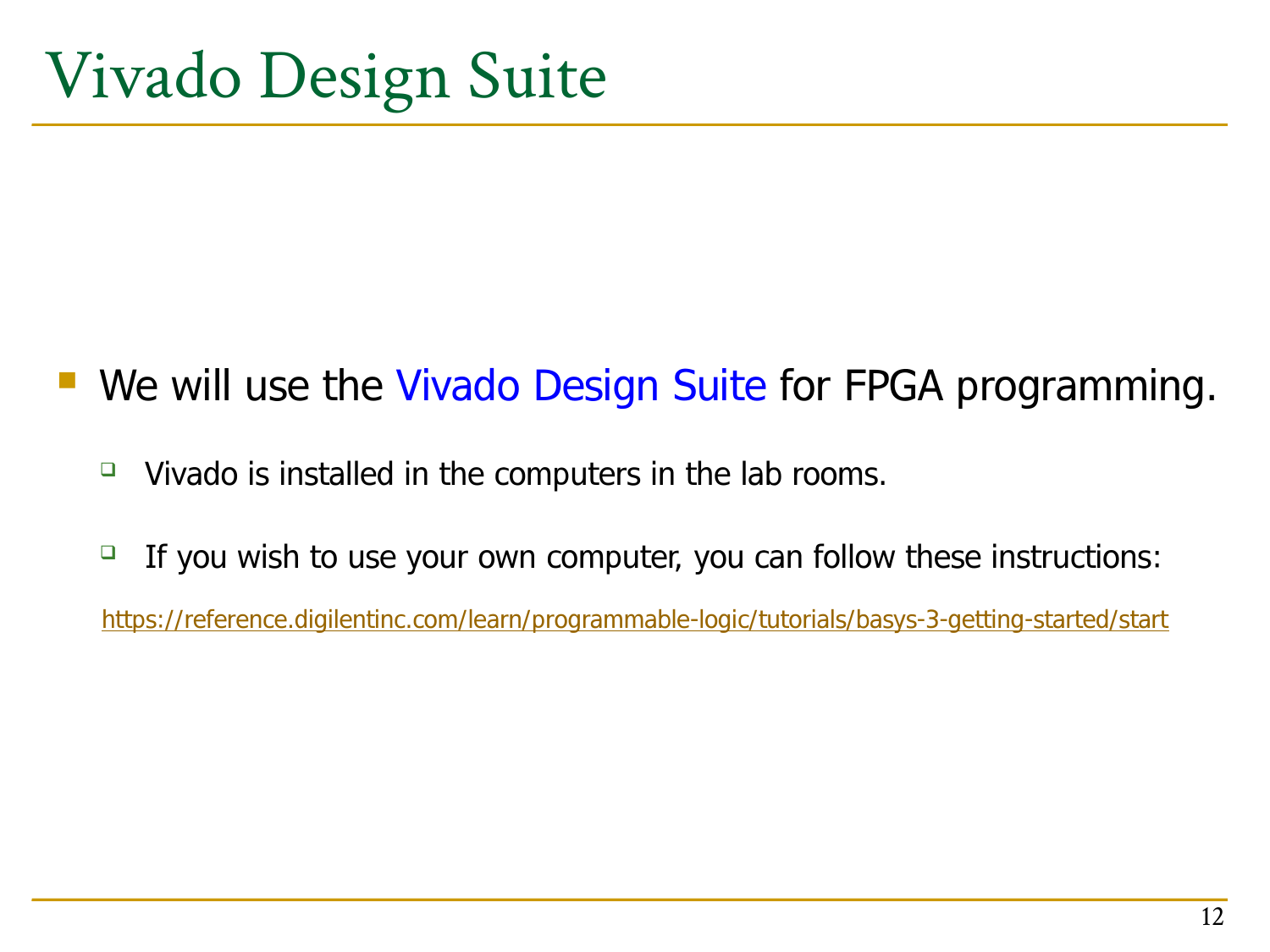

# Vivado Design Suite
We will use the Vivado Design Suite for FPGA programming.
Vivado is installed in the computers in the lab rooms.
If you wish to use your own computer, you can follow these instructions:
https://reference.digilentinc.com/learn/programmable-logic/tutorials/basys-3-getting-started/start
12